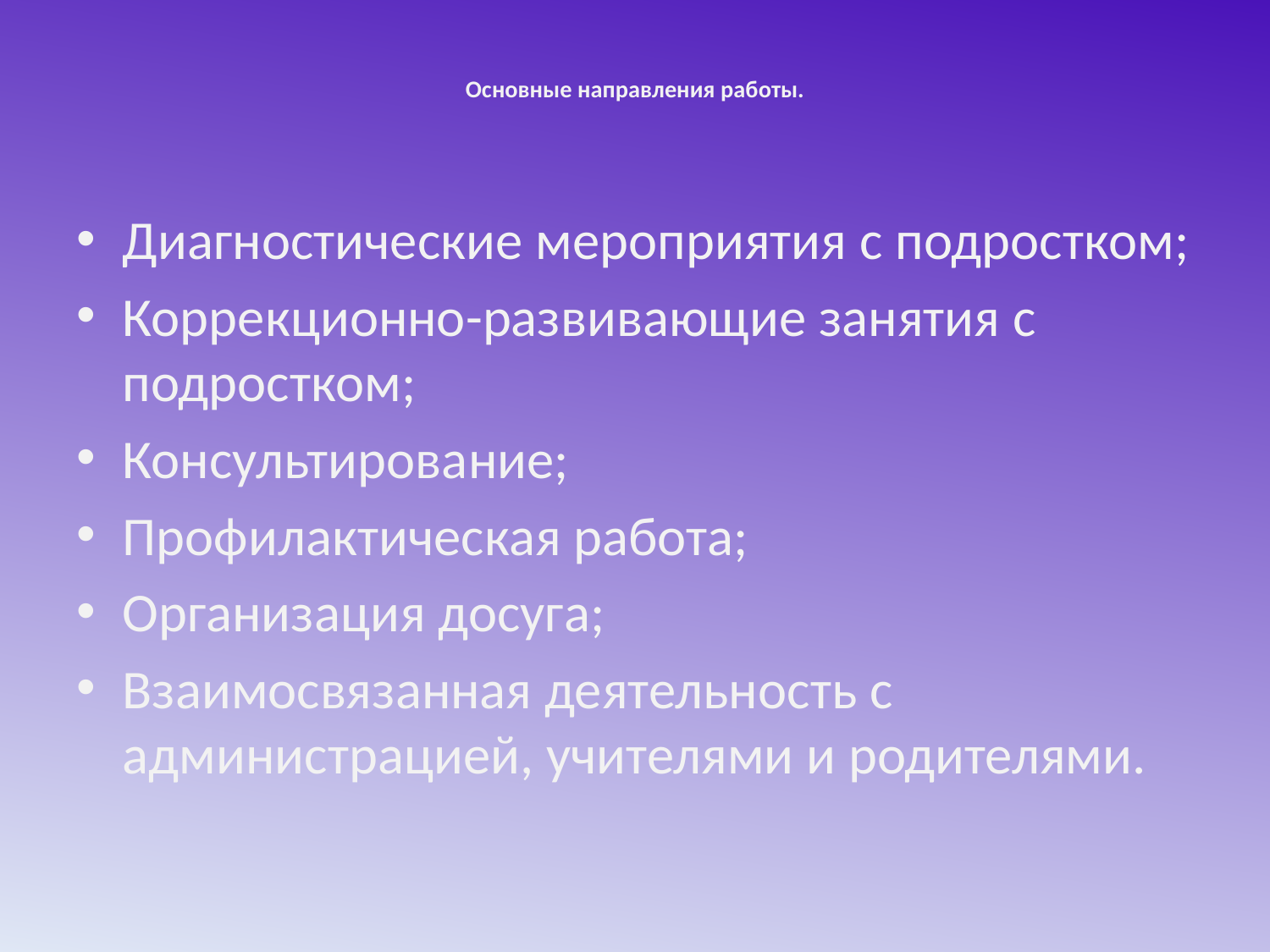

# Основные направления работы.
Диагностические мероприятия с подростком;
Коррекционно-развивающие занятия с подростком;
Консультирование;
Профилактическая работа;
Организация досуга;
Взаимосвязанная деятельность с администрацией, учителями и родителями.